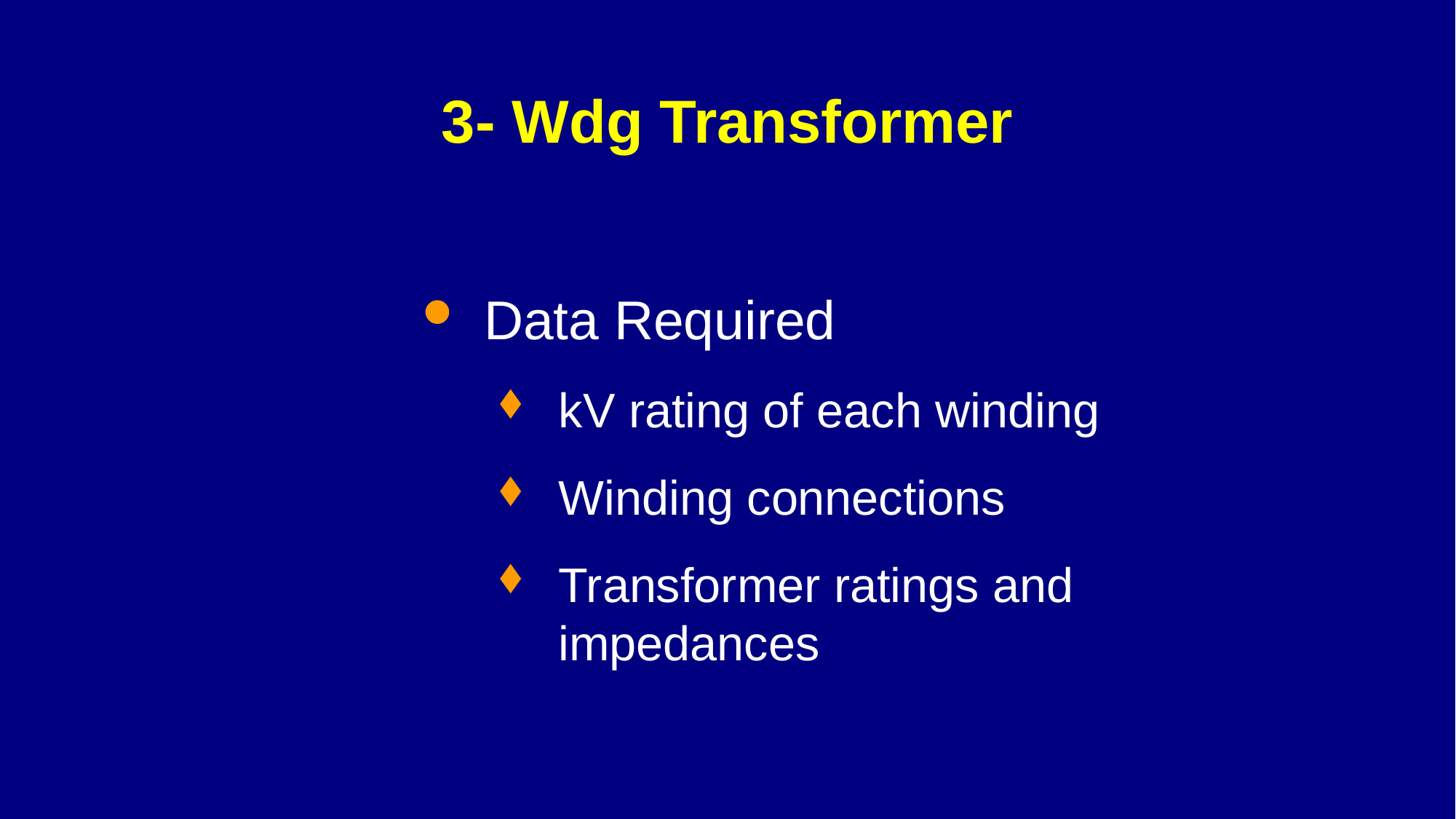

# 3- Wdg Transformer
Data Required
kV rating of each winding
Winding connections
Transformer ratings and impedances